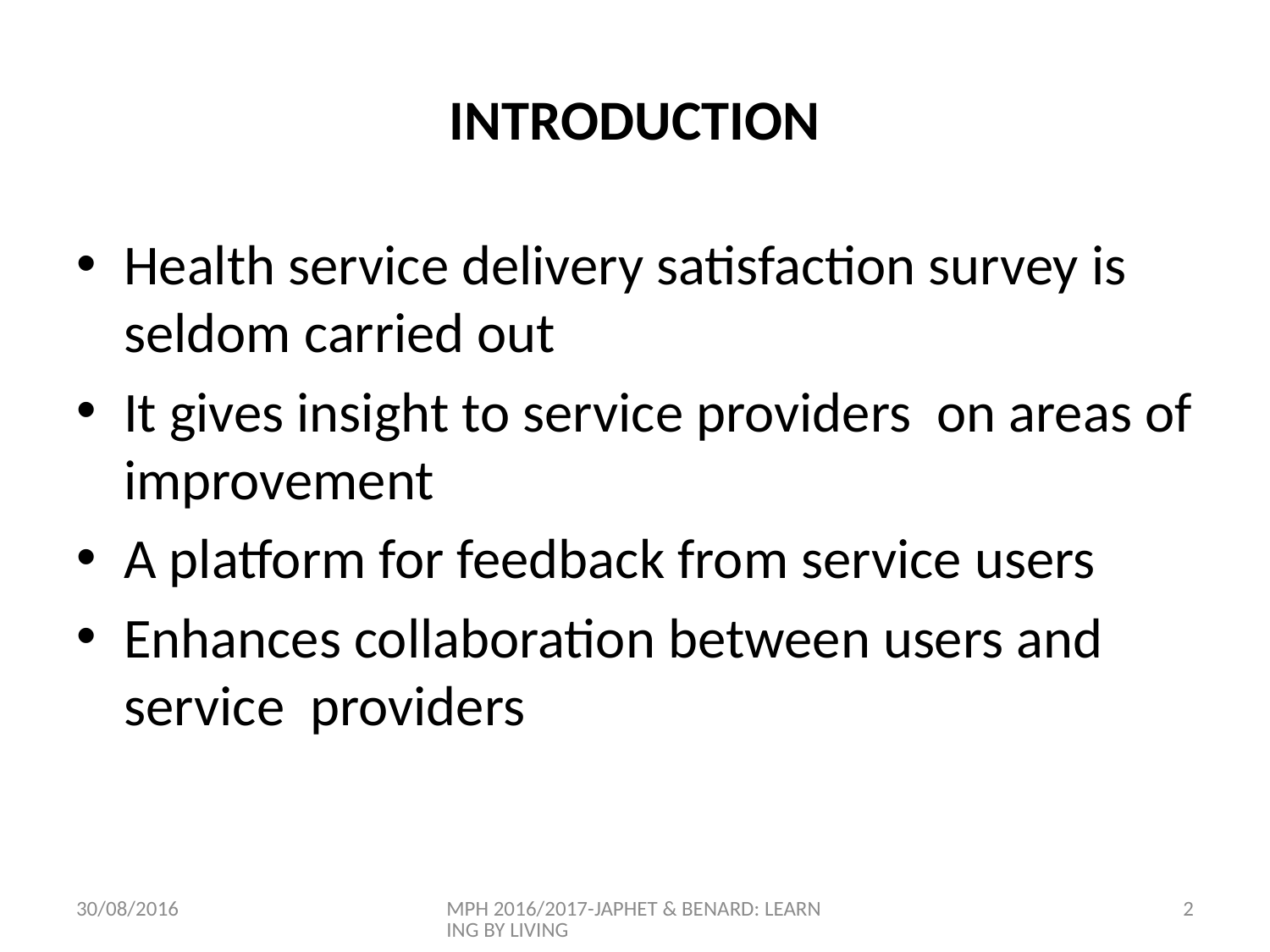

# INTRODUCTION
Health service delivery satisfaction survey is seldom carried out
It gives insight to service providers  on areas of improvement
A platform for feedback from service users
Enhances collaboration between users and service  providers
30/08/2016
MPH 2016/2017-JAPHET & BENARD: LEARNING BY LIVING
2